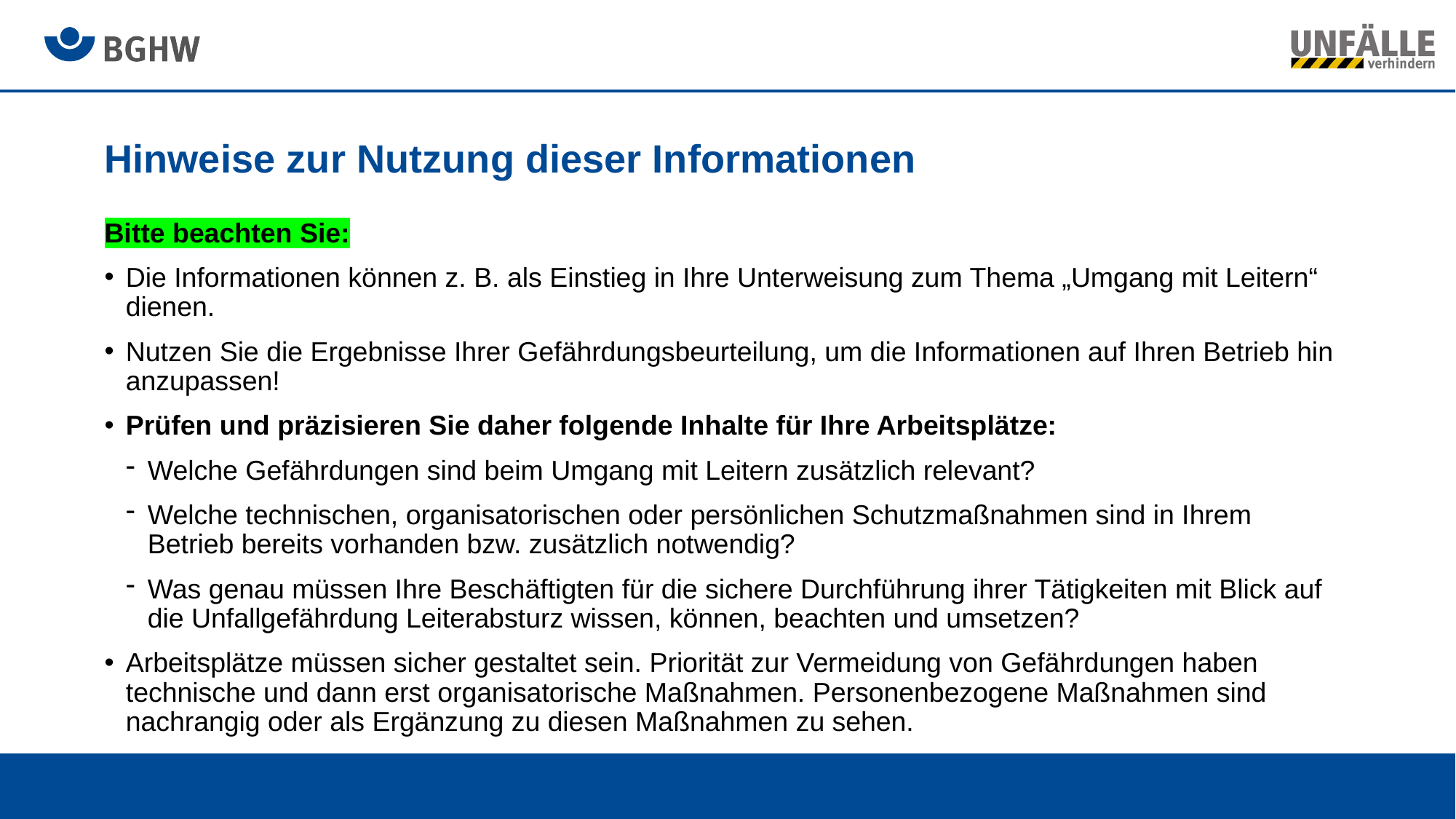

# Hinweise zur Nutzung dieser Informationen
Bitte beachten Sie:
Die Informationen können z. B. als Einstieg in Ihre Unterweisung zum Thema „Umgang mit Leitern“ dienen.
Nutzen Sie die Ergebnisse Ihrer Gefährdungsbeurteilung, um die Informationen auf Ihren Betrieb hin anzupassen!
Prüfen und präzisieren Sie daher folgende Inhalte für Ihre Arbeitsplätze:
Welche Gefährdungen sind beim Umgang mit Leitern zusätzlich relevant?
Welche technischen, organisatorischen oder persönlichen Schutzmaßnahmen sind in Ihrem Betrieb bereits vorhanden bzw. zusätzlich notwendig?
Was genau müssen Ihre Beschäftigten für die sichere Durchführung ihrer Tätigkeiten mit Blick auf die Unfallgefährdung Leiterabsturz wissen, können, beachten und umsetzen?
Arbeitsplätze müssen sicher gestaltet sein. Priorität zur Vermeidung von Gefährdungen haben technische und dann erst organisatorische Maßnahmen. Personenbezogene Maßnahmen sind nachrangig oder als Ergänzung zu diesen Maßnahmen zu sehen.